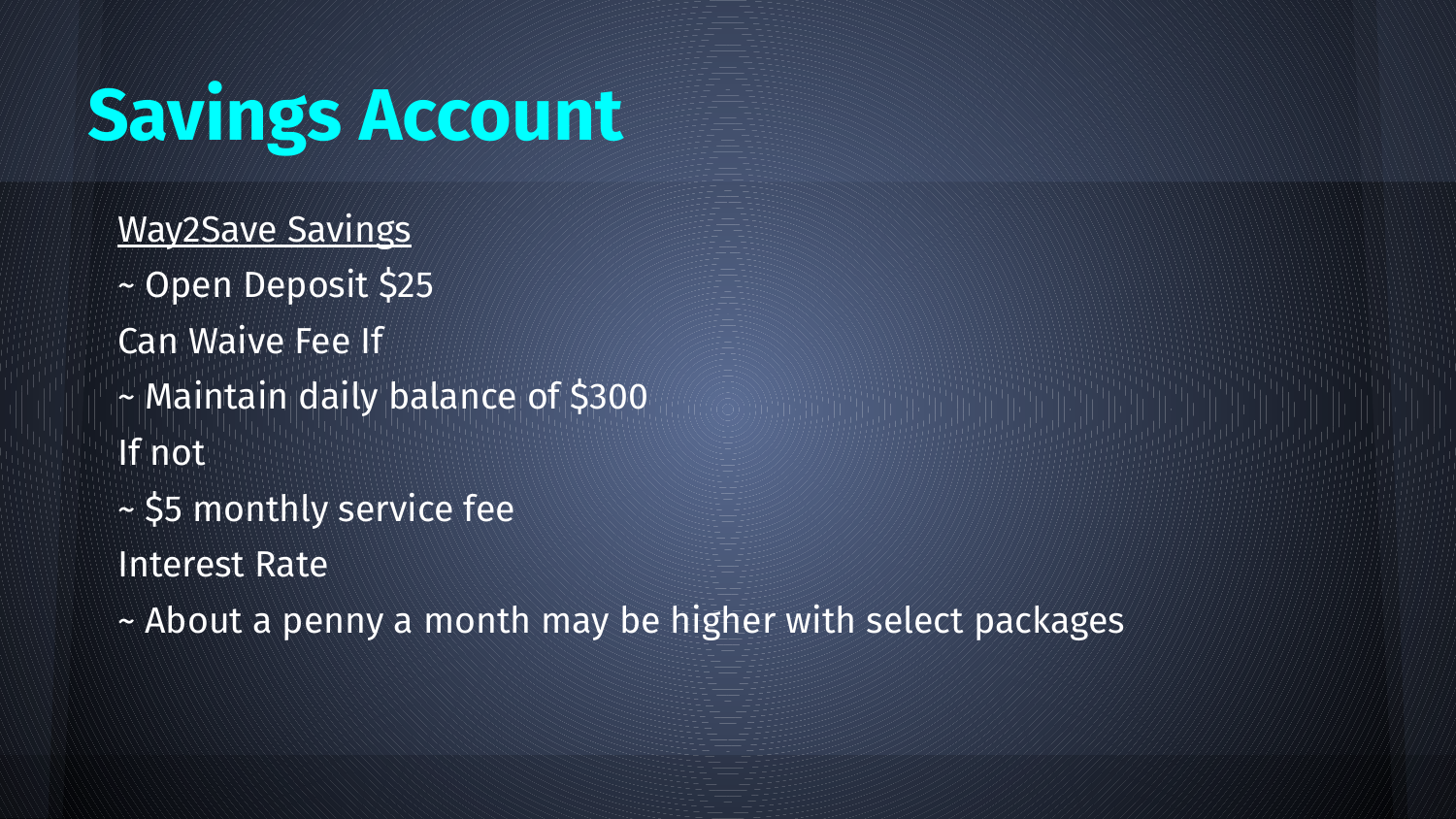

# Savings Account
Way2Save Savings
~ Open Deposit $25
Can Waive Fee If
~ Maintain daily balance of $300
If not
~ $5 monthly service fee
Interest Rate
~ About a penny a month may be higher with select packages